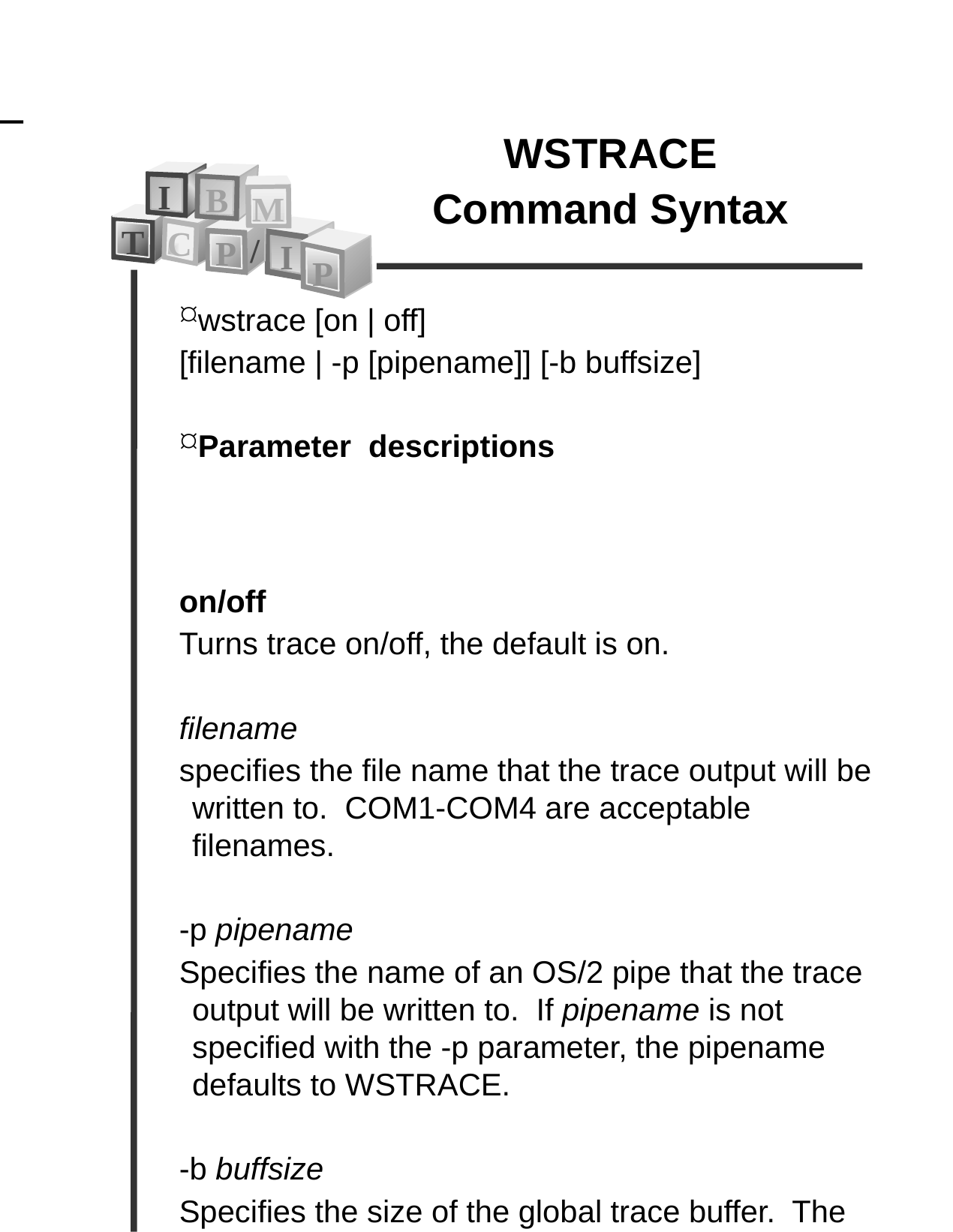

WSTRACE
Command Syntax

I

B

M

T
C

/

P

I

P

wstrace [on | off]
[filename | -p [pipename]] [-b buffsize]

Parameter  descriptions
on/off
Turns trace on/off, the default is on.

filename
specifies the file name that the trace output will be written to.  COM1-COM4 are acceptable filenames.

-p pipename
Specifies the name of an OS/2 pipe that the trace output will be written to.  If pipename is not specified with the -p parameter, the pipename defaults to WSTRACE.

-b buffsize
Specifies the size of the global trace buffer.  The default is 64K.